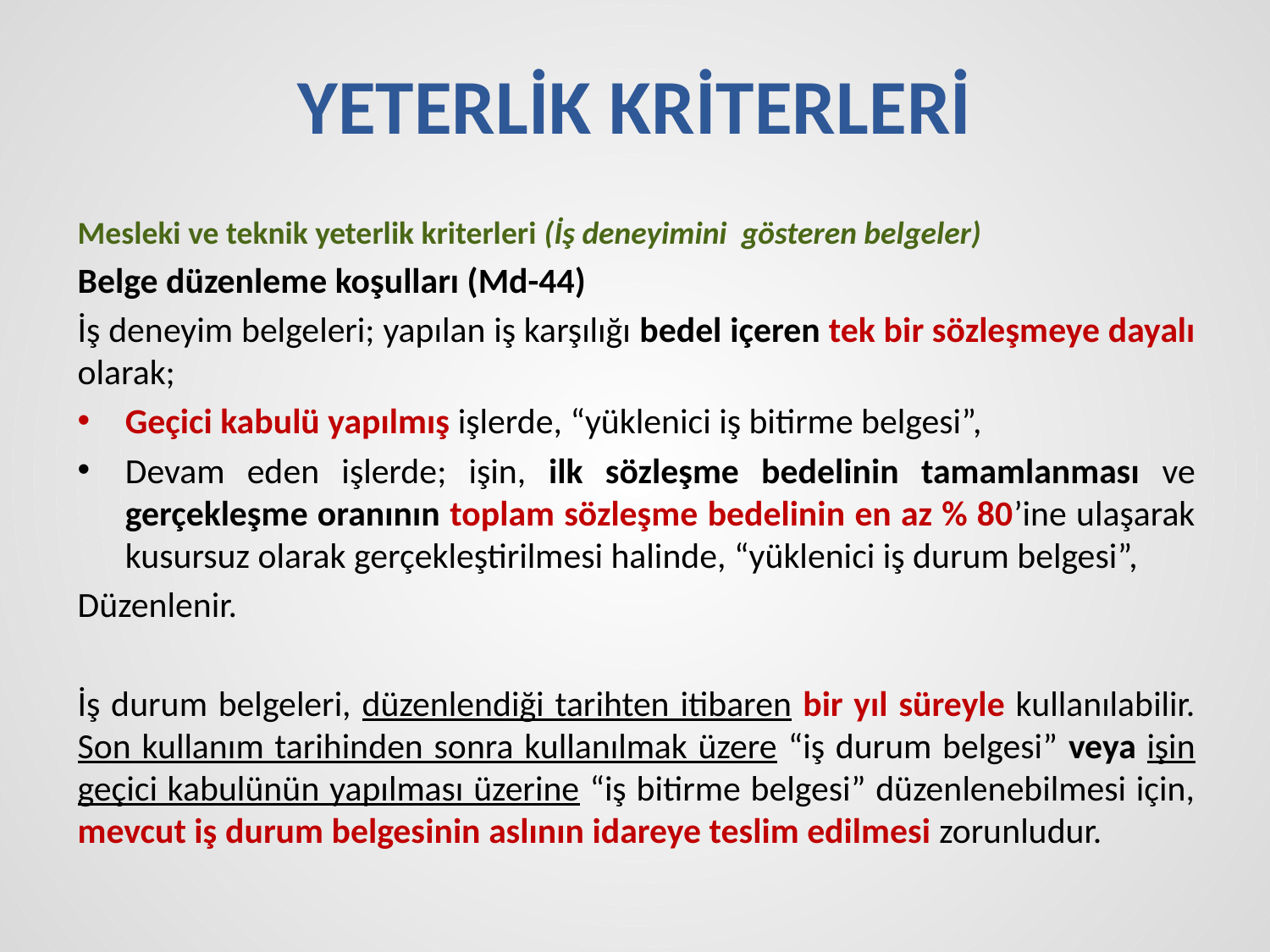

# YETERLİK KRİTERLERİ
Mesleki ve teknik yeterlik kriterleri (İş deneyimini  gösteren belgeler)
Belge düzenleme koşulları (Md-44)
İş deneyim belgeleri; yapılan iş karşılığı bedel içeren tek bir sözleşmeye dayalı olarak;
Geçici kabulü yapılmış işlerde, “yüklenici iş bitirme belgesi”,
Devam eden işlerde; işin, ilk sözleşme bedelinin tamamlanması ve gerçekleşme oranının toplam sözleşme bedelinin en az % 80’ine ulaşarak kusursuz olarak gerçekleştirilmesi halinde, “yüklenici iş durum belgesi”,
Düzenlenir.

İş durum belgeleri, düzenlendiği tarihten itibaren bir yıl süreyle kullanılabilir. Son kullanım tarihinden sonra kullanılmak üzere “iş durum belgesi” veya işin geçici kabulünün yapılması üzerine “iş bitirme belgesi” düzenlenebilmesi için, mevcut iş durum belgesinin aslının idareye teslim edilmesi zorunludur.